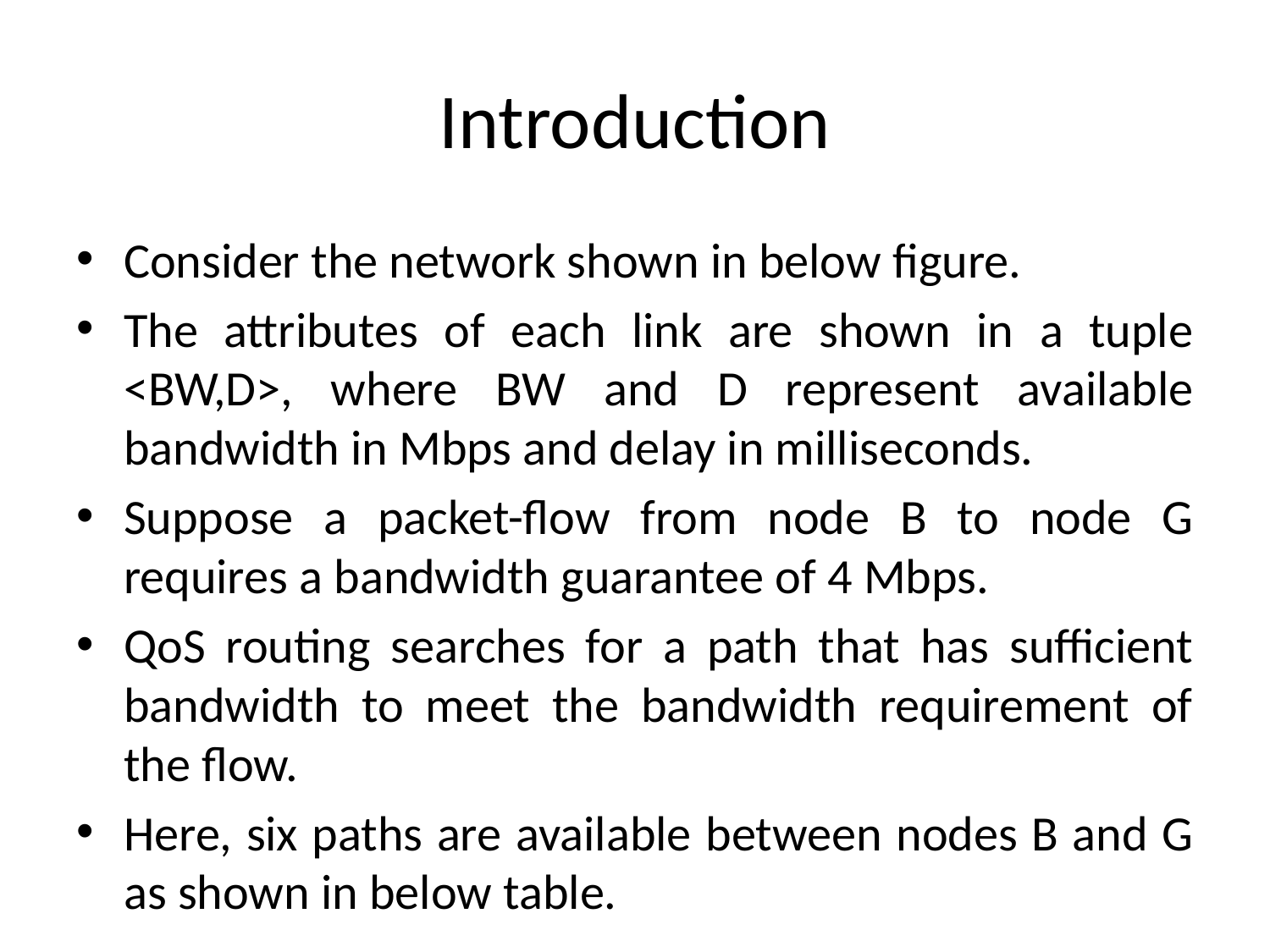

# Introduction
Consider the network shown in below figure.
The attributes of each link are shown in a tuple <BW,D>, where BW and D represent available bandwidth in Mbps and delay in milliseconds.
Suppose a packet-flow from node B to node G requires a bandwidth guarantee of 4 Mbps.
QoS routing searches for a path that has sufficient bandwidth to meet the bandwidth requirement of the flow.
Here, six paths are available between nodes B and G as shown in below table.